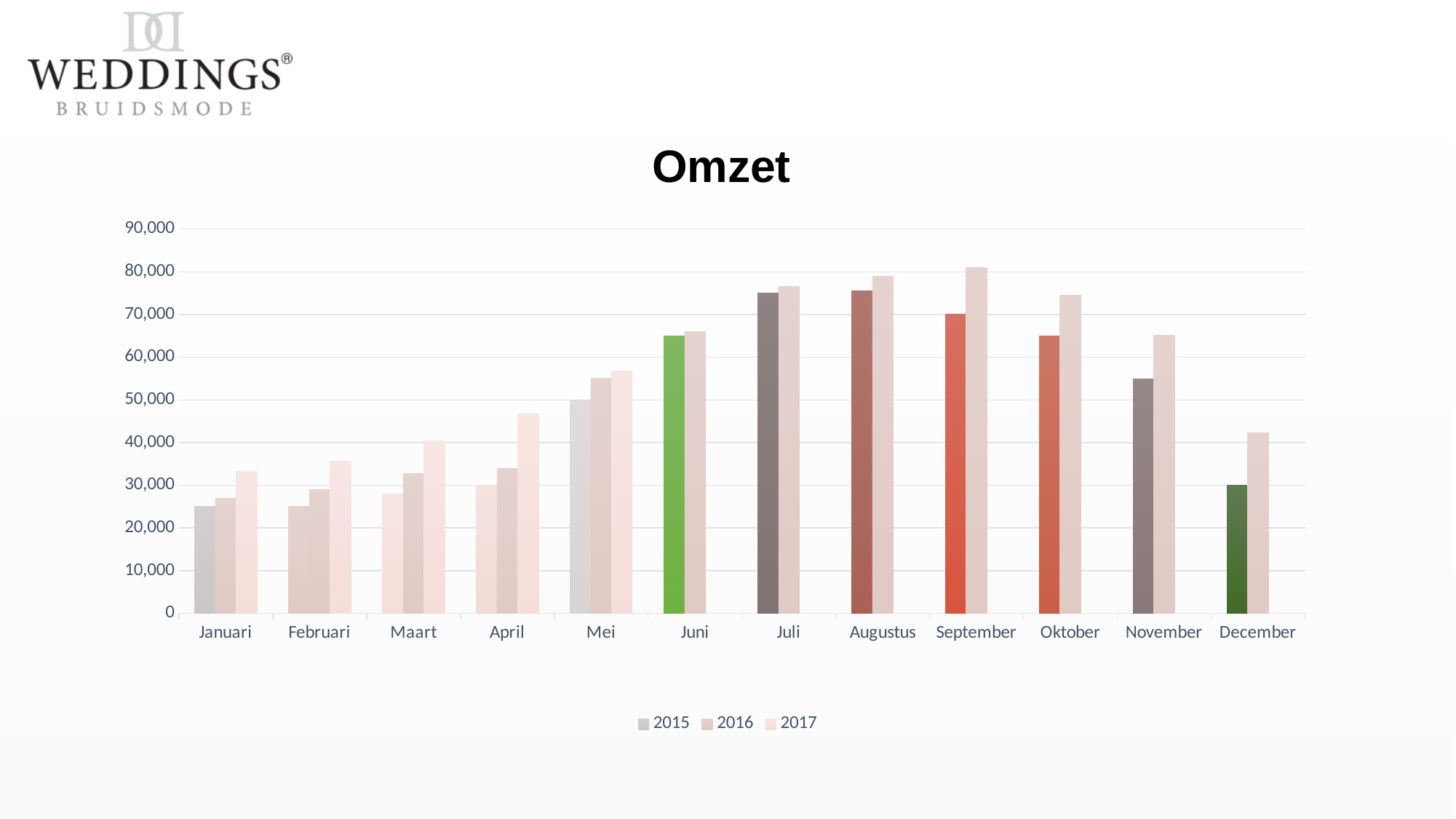

# Omzet

### Chart

| Category | 2015 | 2016 | 2017 |
|---|---|---|---|
| Januari | 25000.0 | 27000.0 | 33200.0 |
| Februari | 25080.0 | 29060.0 | 35700.0 |
| Maart | 28000.0 | 32740.0 | 40500.0 |
| April | 30000.0 | 34000.0 | 46800.0 |
| Mei | 50000.0 | 55000.0 | 56830.0 |
| Juni | 65000.0 | 66030.0 | 0.0 |
| Juli | 75000.0 | 76600.0 | 0.0 |
| Augustus | 75600.0 | 79000.0 | 0.0 |
| September | 70000.0 | 81000.0 | 0.0 |
| Oktober | 65000.0 | 74490.0 | 0.0 |
| November | 54990.0 | 65200.0 | 0.0 |
| December | 30000.0 | 42300.0 | 0.0 |